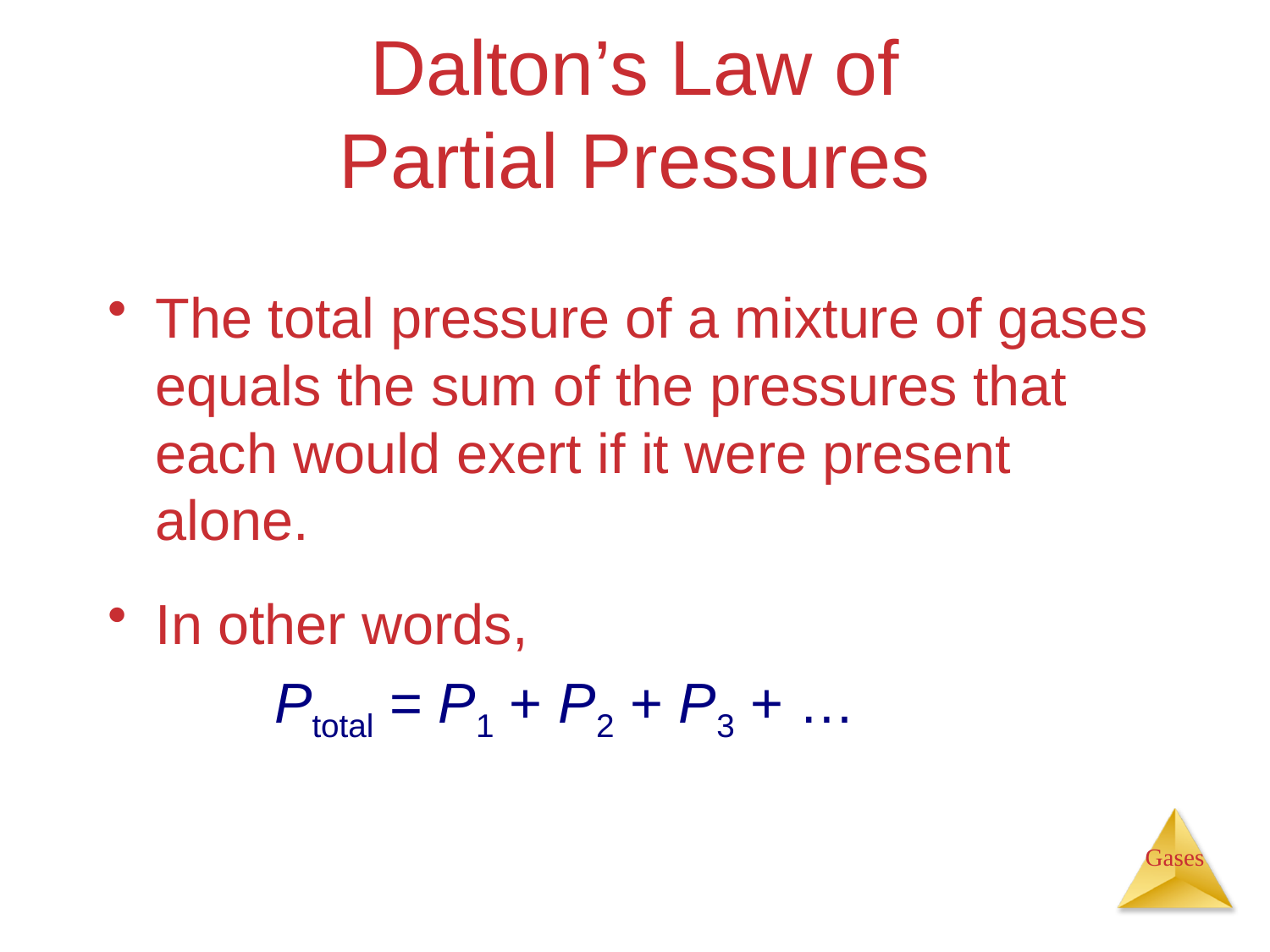

# Dalton’s Law of Partial Pressures
The total pressure of a mixture of gases equals the sum of the pressures that each would exert if it were present alone.
In other words,
Ptotal = P1 + P2 + P3 + …